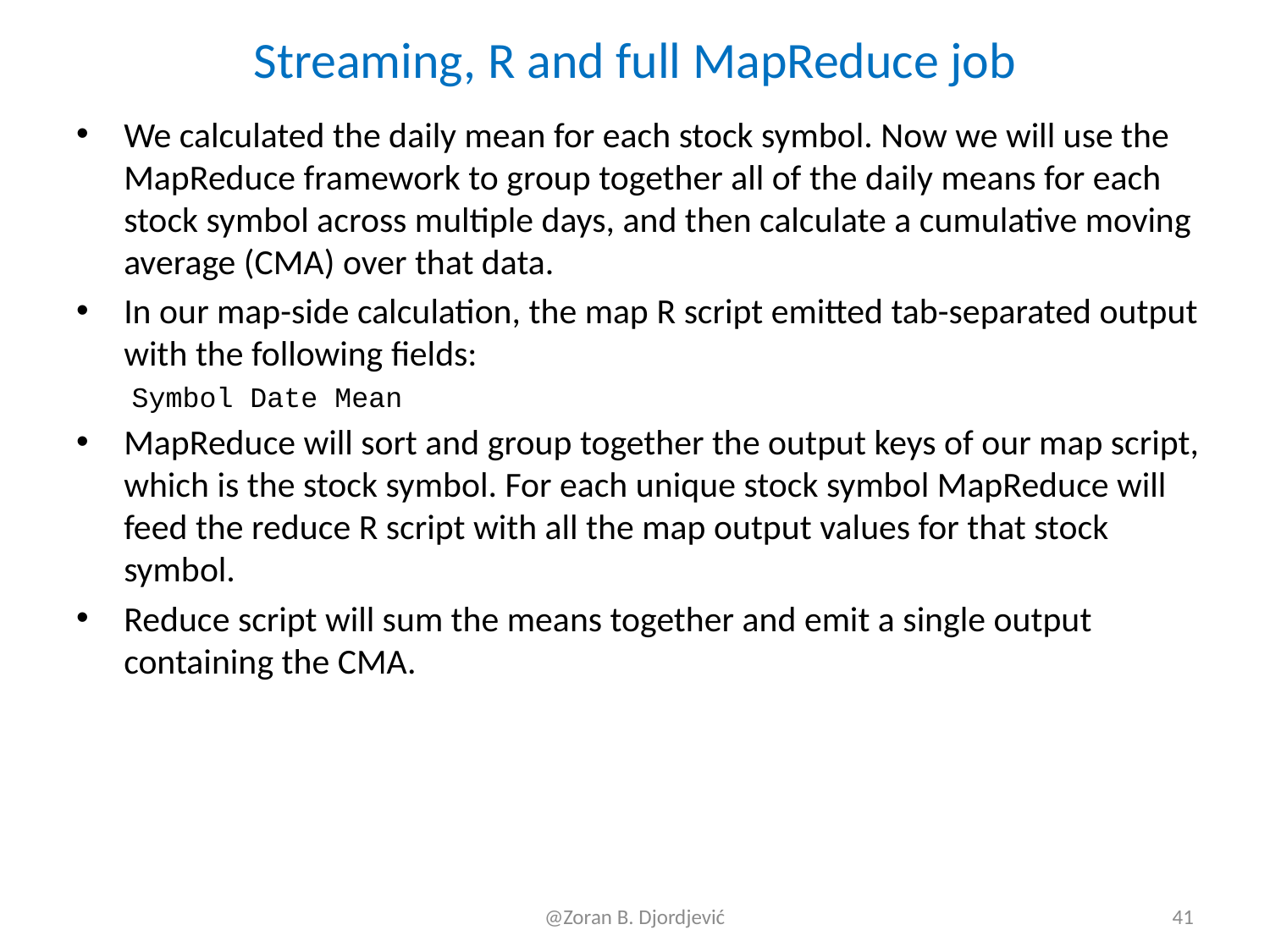

# Streaming, R and full MapReduce job
We calculated the daily mean for each stock symbol. Now we will use the MapReduce framework to group together all of the daily means for each stock symbol across multiple days, and then calculate a cumulative moving average (CMA) over that data.
In our map-side calculation, the map R script emitted tab-separated output with the following fields:
Symbol Date Mean
MapReduce will sort and group together the output keys of our map script, which is the stock symbol. For each unique stock symbol MapReduce will feed the reduce R script with all the map output values for that stock symbol.
Reduce script will sum the means together and emit a single output containing the CMA.
@Zoran B. Djordjević
41